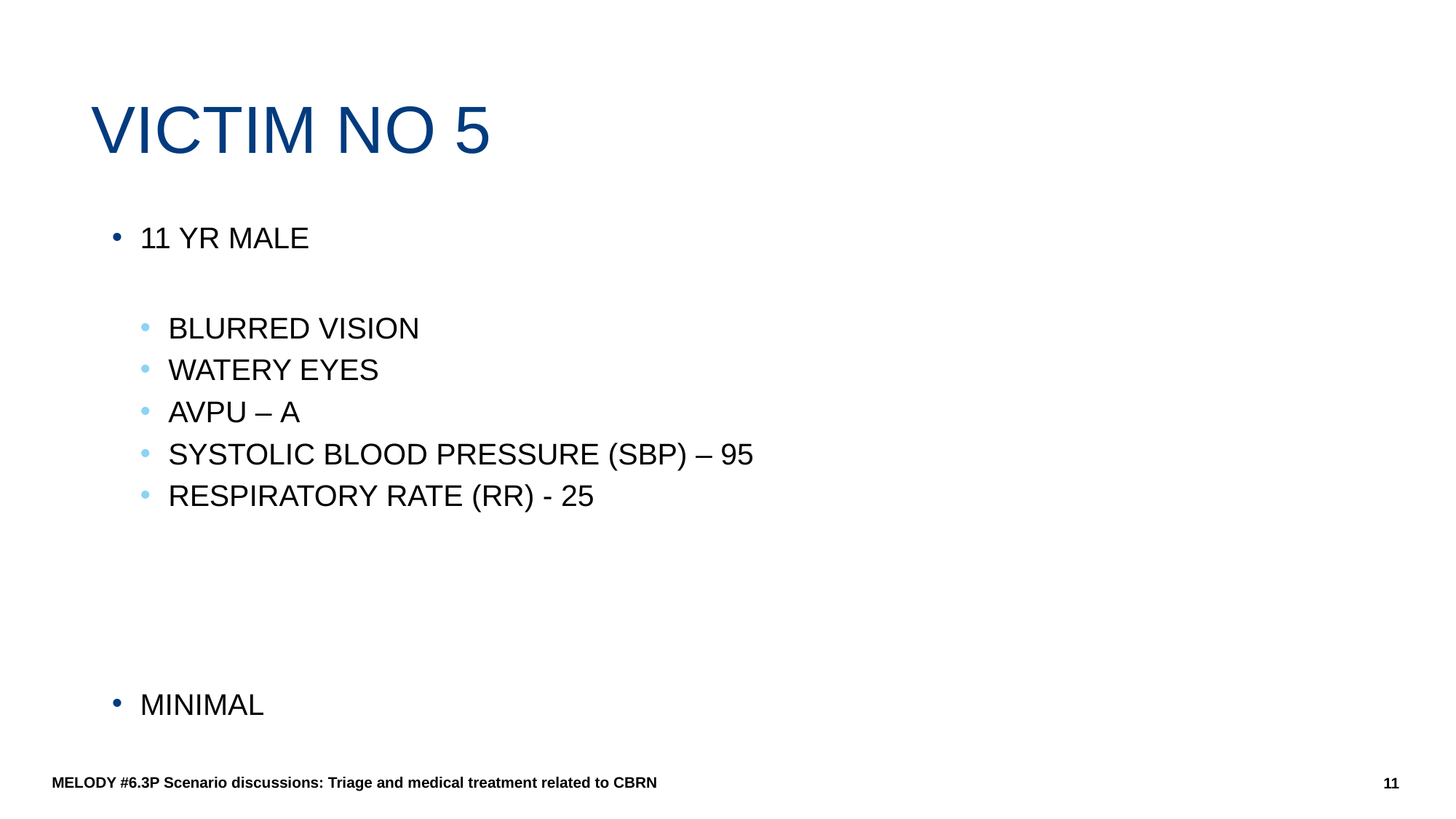

# VICTIM NO 5
11 YR MALE

BLURRED VISION
WATERY EYES
AVPU – A
SYSTOLIC BLOOD PRESSURE (SBP) – 95
RESPIRATORY RATE (RR) - 25

MINIMAL

MELODY #6.3P Scenario discussions: Triage and medical treatment related to CBRN
11